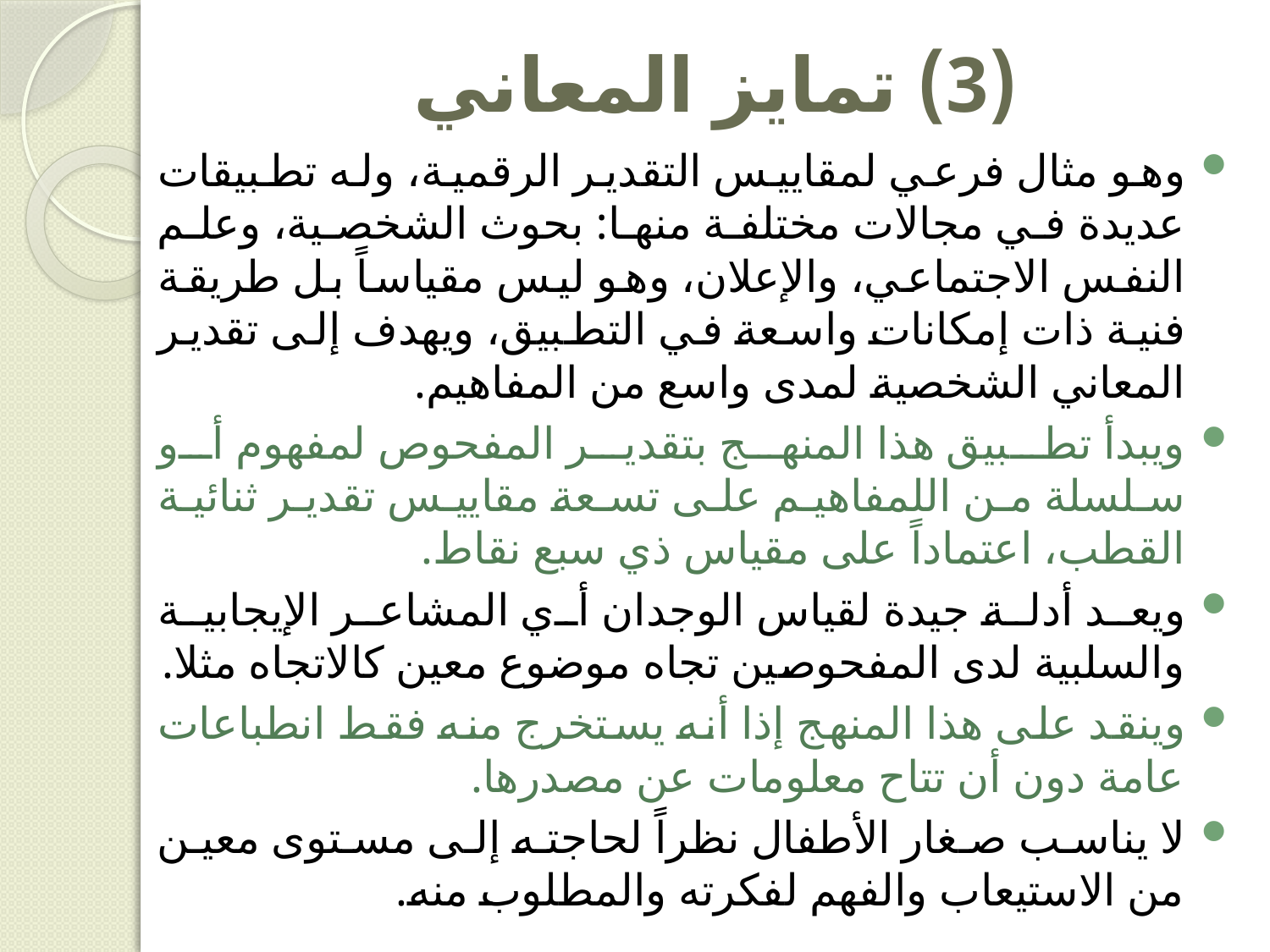

# (3) تمايز المعاني
وهو مثال فرعي لمقاييس التقدير الرقمية، وله تطبيقات عديدة في مجالات مختلفة منها: بحوث الشخصية، وعلم النفس الاجتماعي، والإعلان، وهو ليس مقياساً بل طريقة فنية ذات إمكانات واسعة في التطبيق، ويهدف إلى تقدير المعاني الشخصية لمدى واسع من المفاهيم.
ويبدأ تطبيق هذا المنهج بتقدير المفحوص لمفهوم أو سلسلة من اللمفاهيم على تسعة مقاييس تقدير ثنائية القطب، اعتماداً على مقياس ذي سبع نقاط.
ويعد أدلة جيدة لقياس الوجدان أي المشاعر الإيجابية والسلبية لدى المفحوصين تجاه موضوع معين كالاتجاه مثلا.
وينقد على هذا المنهج إذا أنه يستخرج منه فقط انطباعات عامة دون أن تتاح معلومات عن مصدرها.
لا يناسب صغار الأطفال نظراً لحاجته إلى مستوى معين من الاستيعاب والفهم لفكرته والمطلوب منه.